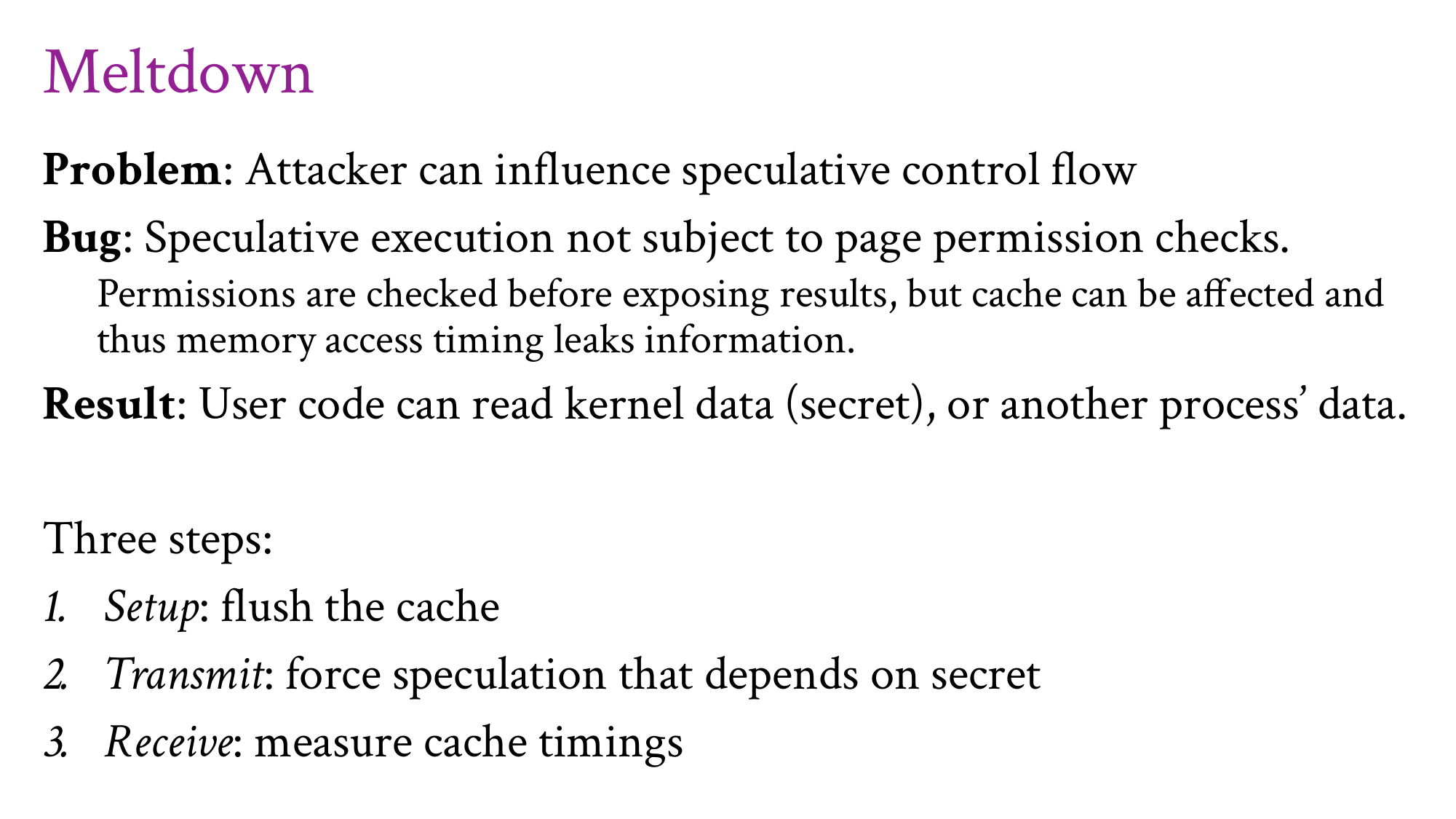

# Meltdown
Problem: Attacker can influence speculative control flow
Bug: Speculative execution not subject to page permission checks.
Permissions are checked before exposing results, but cache can be affected and thus memory access timing leaks information.
Result: User code can read kernel data (secret), or another process’ data.

Three steps:
Setup: flush the cache
Transmit: force speculation that depends on secret
Receive: measure cache timings